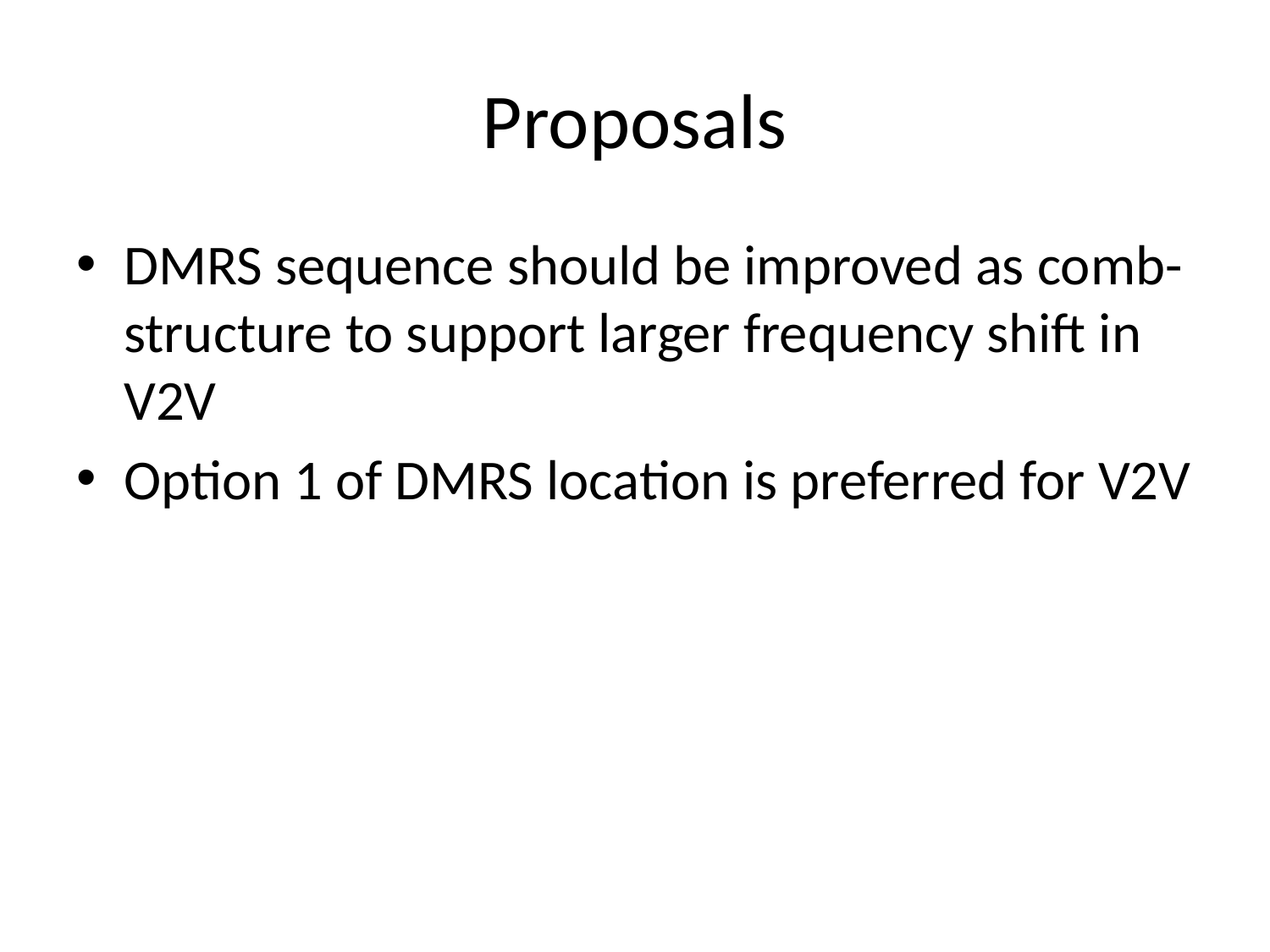

# Proposals
DMRS sequence should be improved as comb-structure to support larger frequency shift in V2V
Option 1 of DMRS location is preferred for V2V